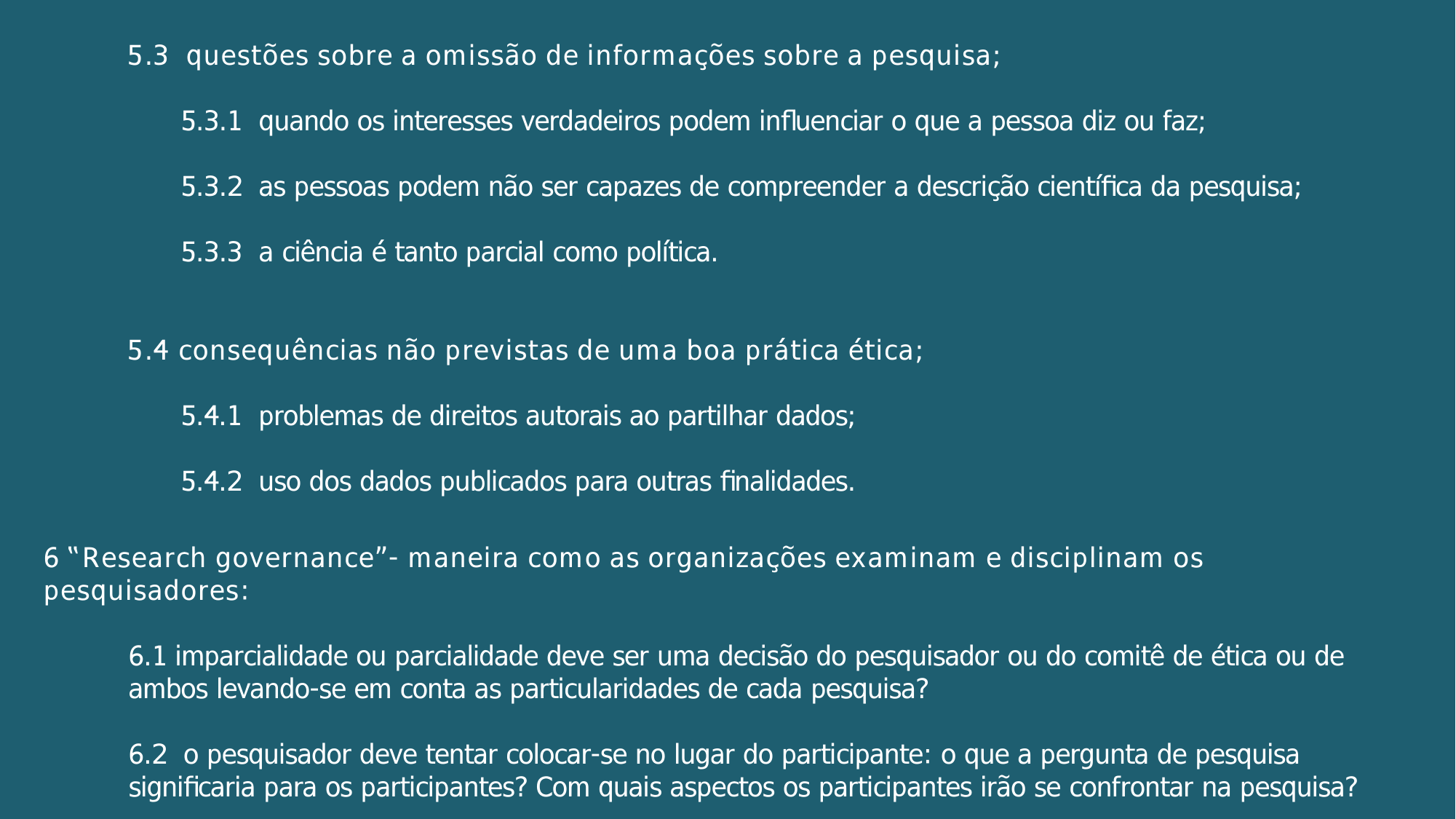

5.3  questões sobre a omissão de informações sobre a pesquisa;

5.3.1  quando os interesses verdadeiros podem influenciar o que a pessoa diz ou faz;

5.3.2  as pessoas podem não ser capazes de compreender a descrição científica da pesquisa;

5.3.3  a ciência é tanto parcial como política.

5.4 consequências não previstas de uma boa prática ética;

5.4.1  problemas de direitos autorais ao partilhar dados;

5.4.2  uso dos dados publicados para outras finalidades.

6 “Research governance”- maneira como as organizações examinam e disciplinam os pesquisadores:

6.1 imparcialidade ou parcialidade deve ser uma decisão do pesquisador ou do comitê de ética ou de ambos levando-se em conta as particularidades de cada pesquisa?

6.2  o pesquisador deve tentar colocar-se no lugar do participante: o que a pergunta de pesquisa significaria para os participantes? Com quais aspectos os participantes irão se confrontar na pesquisa?